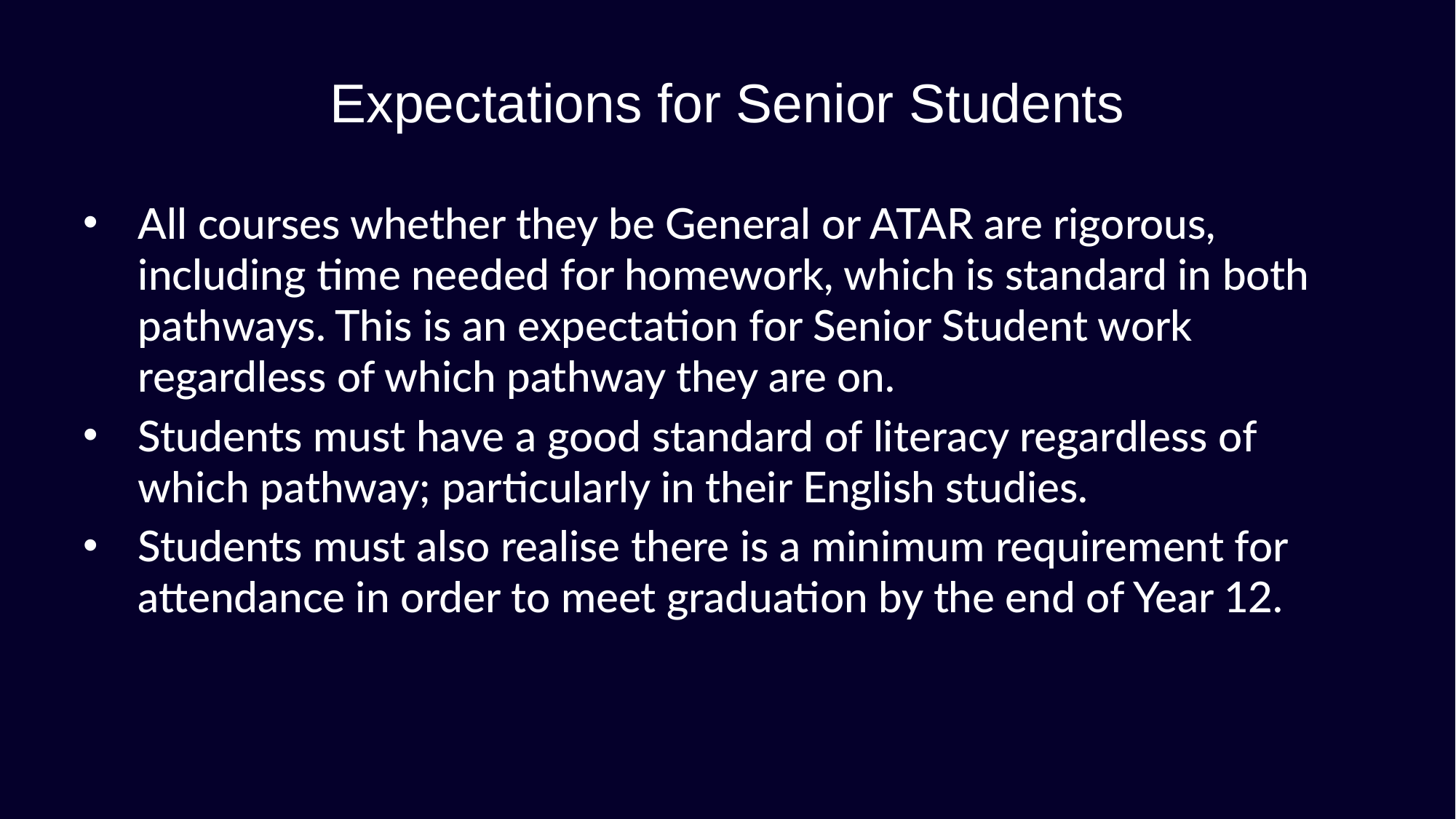

# Expectations for Senior Students
All courses whether they be General or ATAR are rigorous, including time needed for homework, which is standard in both pathways. This is an expectation for Senior Student work regardless of which pathway they are on.
Students must have a good standard of literacy regardless of which pathway; particularly in their English studies.
Students must also realise there is a minimum requirement for attendance in order to meet graduation by the end of Year 12.